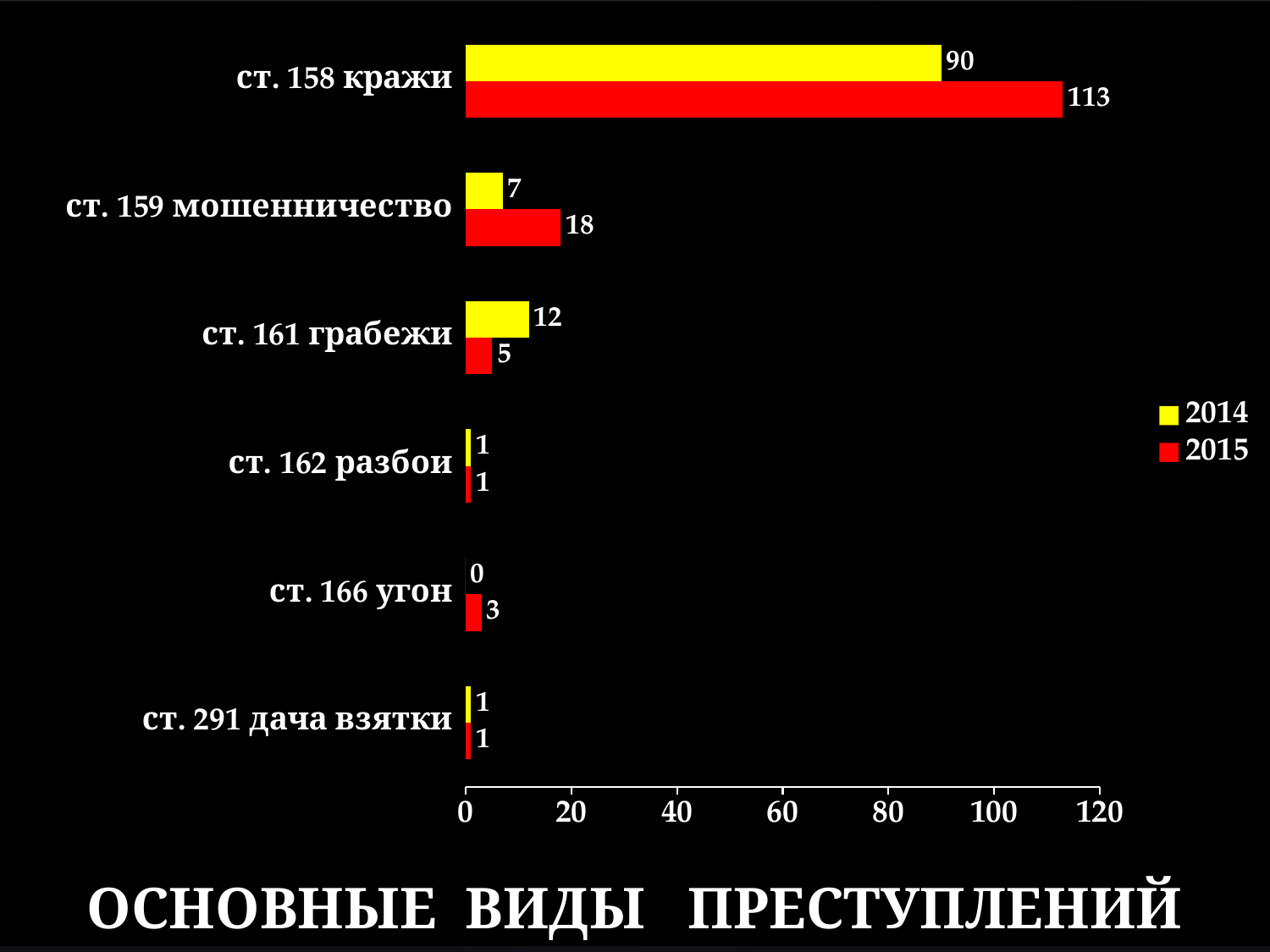

### Chart

| Category | 2015 | 2014 |
|---|---|---|
| ст. 291 дача взятки | 1.0 | 1.0 |
| ст. 166 угон | 3.0 | 0.0 |
| ст. 162 разбои | 1.0 | 1.0 |
| ст. 161 грабежи | 5.0 | 12.0 |
| ст. 159 мошенничество | 18.0 | 7.0 |
| ст. 158 кражи | 113.0 | 90.0 |
ОСНОВНЫЕ  ВИДЫ   ПРЕСТУПЛЕНИЙ